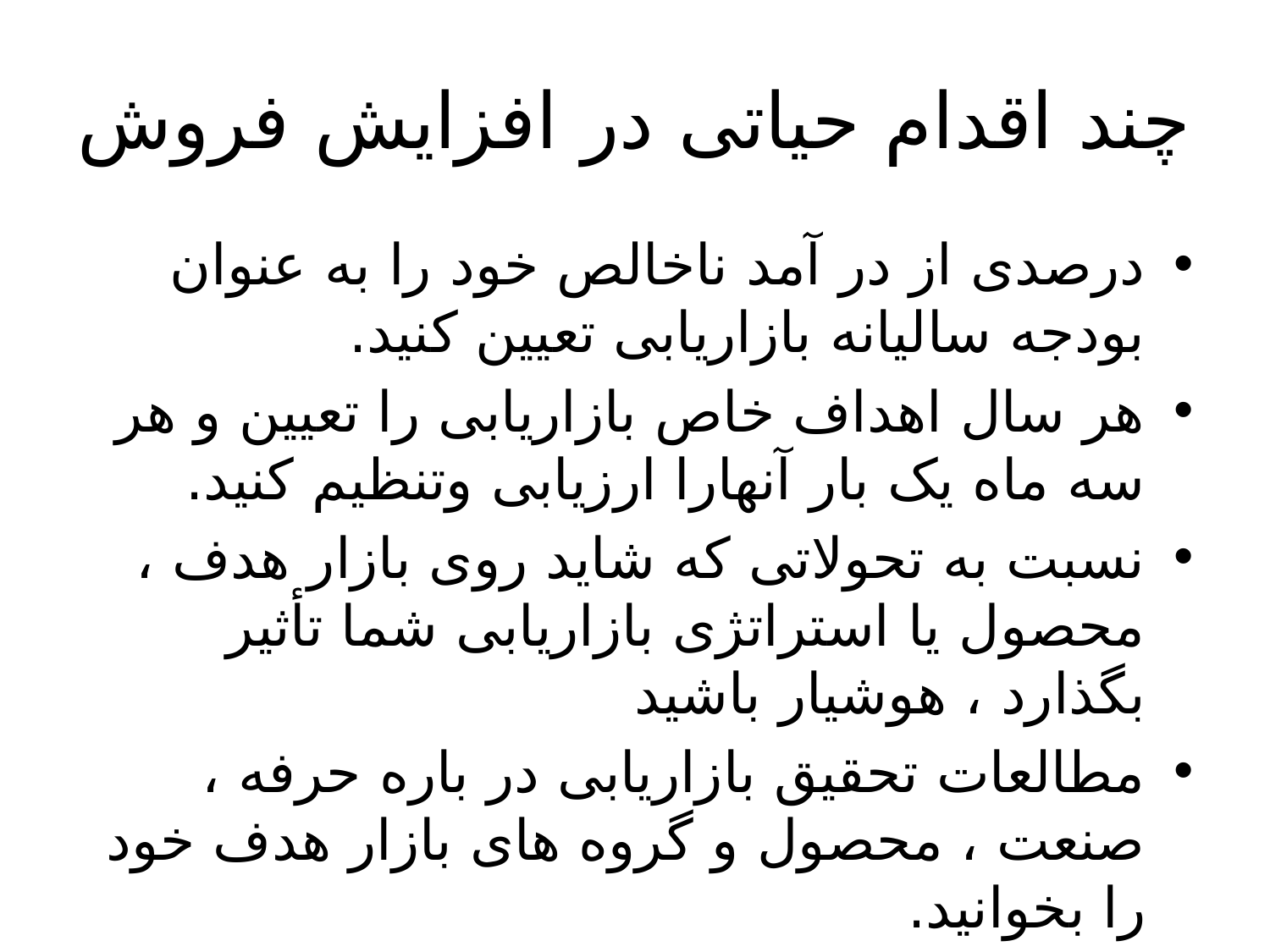

# چند اقدام حیاتی در افزایش فروش
درصدی از در آمد ناخالص خود را به عنوان بودجه سالیانه بازاریابی تعیین کنید.
هر سال اهداف خاص بازاریابی را تعیین و هر سه ماه یک بار آنهارا ارزیابی وتنظیم کنید.
نسبت به تحولاتی که شاید روی بازار هدف ، محصول یا استراتژی بازاریابی شما تأثیر بگذارد ، هوشیار باشید
مطالعات تحقیق بازاریابی در باره حرفه ، صنعت ، محصول و گروه های بازار هدف خود را بخوانید.